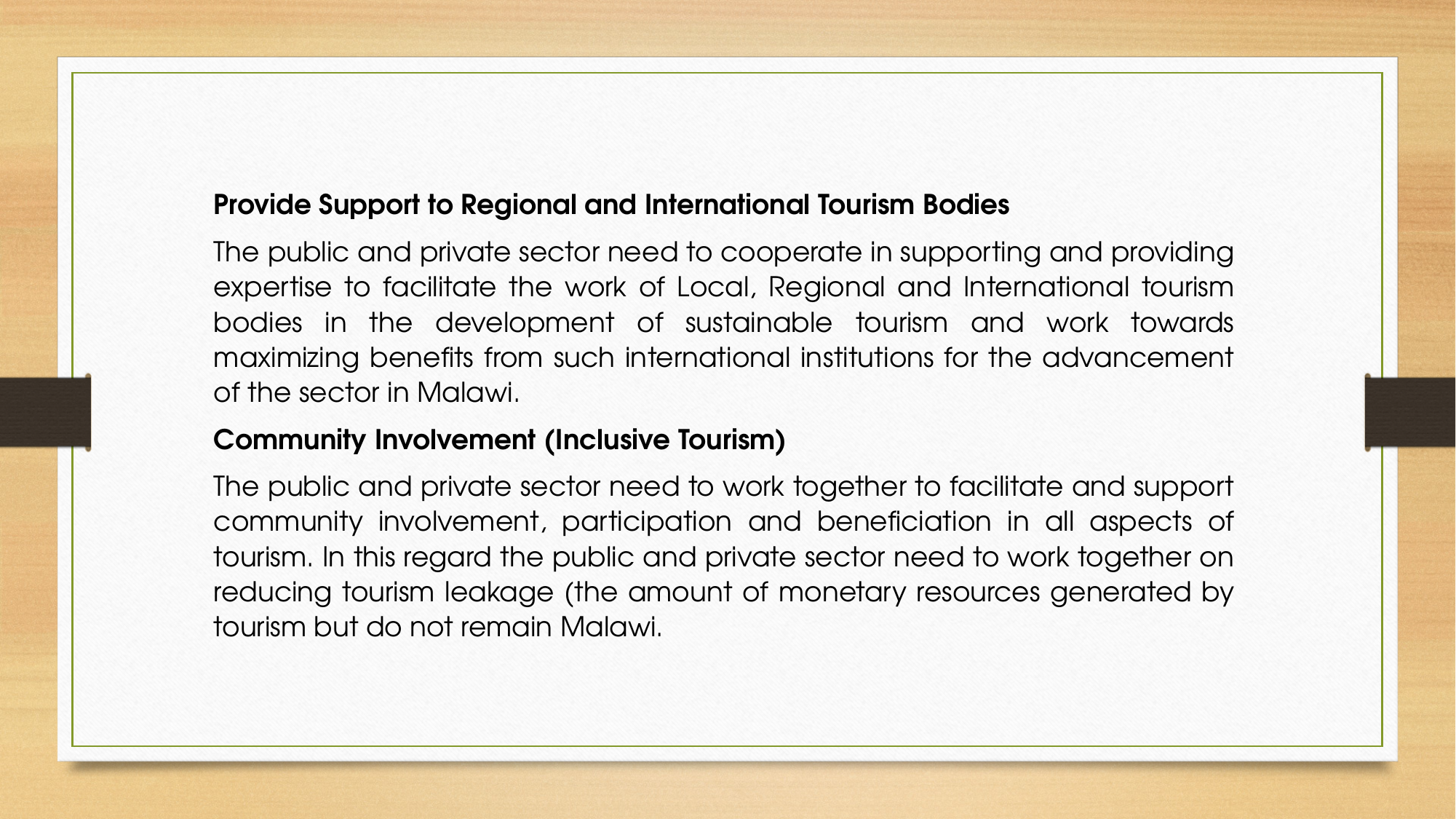

Provide Support to Regional and International Tourism Bodies
The public and private sector need to cooperate in supporting and providing expertise to facilitate the work of Local, Regional and International tourism bodies in the development of sustainable tourism and work towards maximizing benefits from such international institutions for the advancement of the sector in Malawi.
Community Involvement (Inclusive Tourism)
The public and private sector need to work together to facilitate and support community involvement, participation and beneficiation in all aspects of tourism. In this regard the public and private sector need to work together on reducing tourism leakage (the amount of monetary resources generated by tourism but do not remain Malawi.